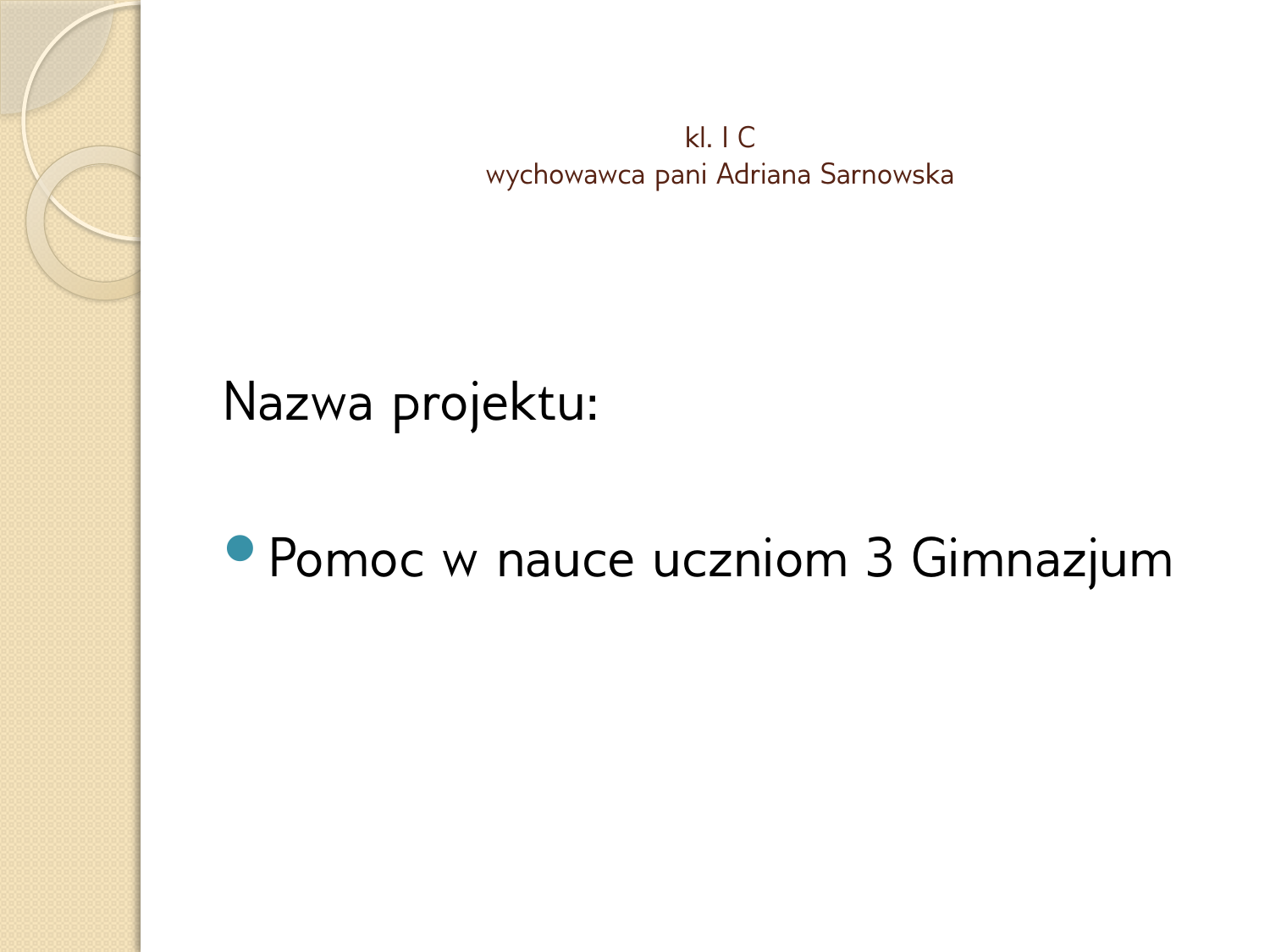

# kl. I C wychowawca pani Adriana Sarnowska

Nazwa projektu:

Pomoc w nauce uczniom 3 Gimnazjum